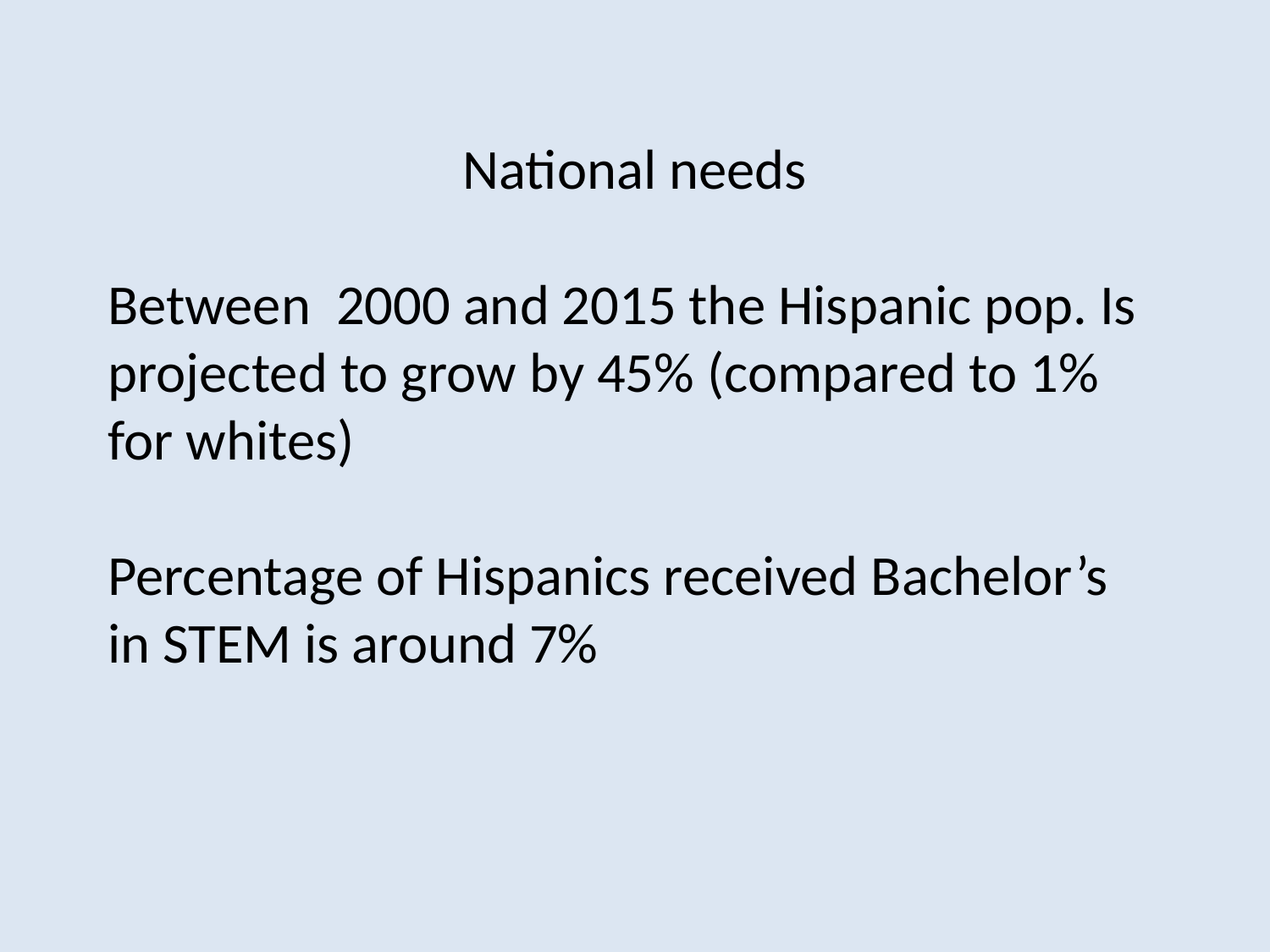

National needs

Between  2000 and 2015 the Hispanic pop. Is projected to grow by 45% (compared to 1% for whites)

Percentage of Hispanics received Bachelor’s in STEM is around 7%